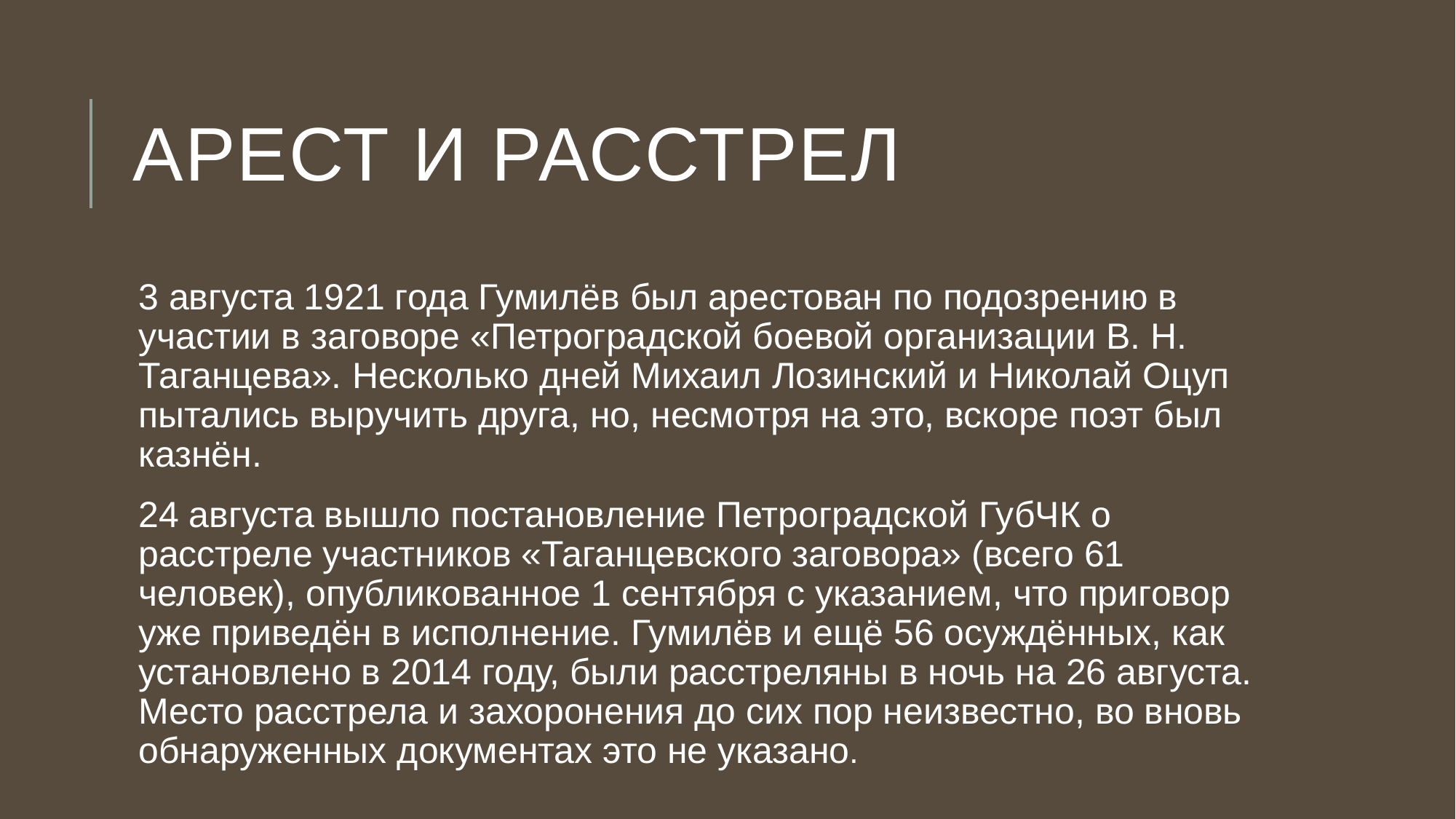

# Арест и расстрел
3 августа 1921 года Гумилёв был арестован по подозрению в участии в заговоре «Петроградской боевой организации В. Н. Таганцева». Несколько дней Михаил Лозинский и Николай Оцуп пытались выручить друга, но, несмотря на это, вскоре поэт был казнён.
24 августа вышло постановление Петроградской ГубЧК о расстреле участников «Таганцевского заговора» (всего 61 человек), опубликованное 1 сентября с указанием, что приговор уже приведён в исполнение. Гумилёв и ещё 56 осуждённых, как установлено в 2014 году, были расстреляны в ночь на 26 августа. Место расстрела и захоронения до сих пор неизвестно, во вновь обнаруженных документах это не указано.